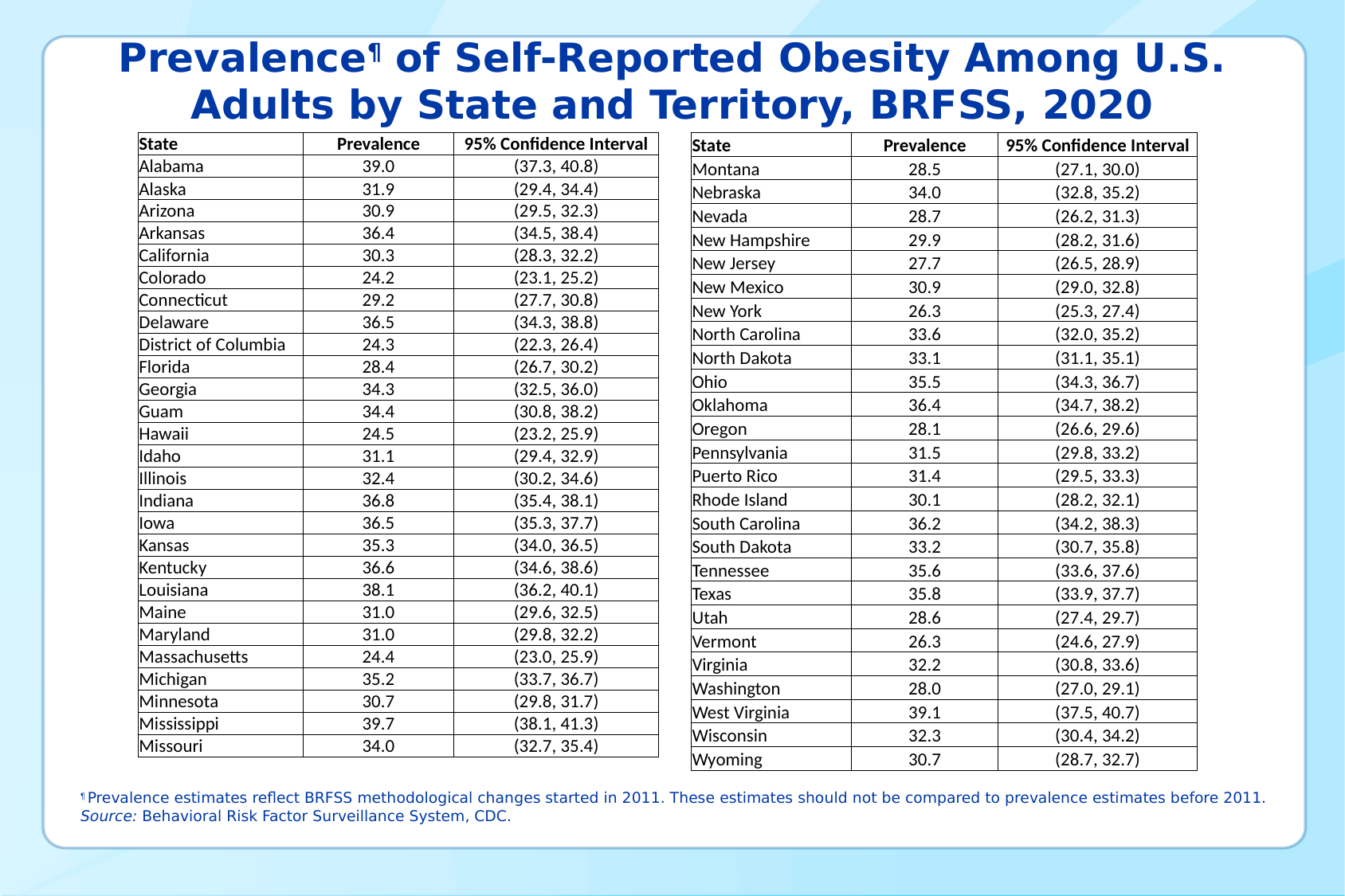

# Prevalence¶ of Self-Reported Obesity Among U.S. Adults by State and Territory, BRFSS, 2020
| State | Prevalence | 95% Confidence Interval |
| --- | --- | --- |
| Alabama | 39.0 | (37.3, 40.8) |
| Alaska | 31.9 | (29.4, 34.4) |
| Arizona | 30.9 | (29.5, 32.3) |
| Arkansas | 36.4 | (34.5, 38.4) |
| California | 30.3 | (28.3, 32.2) |
| Colorado | 24.2 | (23.1, 25.2) |
| Connecticut | 29.2 | (27.7, 30.8) |
| Delaware | 36.5 | (34.3, 38.8) |
| District of Columbia | 24.3 | (22.3, 26.4) |
| Florida | 28.4 | (26.7, 30.2) |
| Georgia | 34.3 | (32.5, 36.0) |
| Guam | 34.4 | (30.8, 38.2) |
| Hawaii | 24.5 | (23.2, 25.9) |
| Idaho | 31.1 | (29.4, 32.9) |
| Illinois | 32.4 | (30.2, 34.6) |
| Indiana | 36.8 | (35.4, 38.1) |
| Iowa | 36.5 | (35.3, 37.7) |
| Kansas | 35.3 | (34.0, 36.5) |
| Kentucky | 36.6 | (34.6, 38.6) |
| Louisiana | 38.1 | (36.2, 40.1) |
| Maine | 31.0 | (29.6, 32.5) |
| Maryland | 31.0 | (29.8, 32.2) |
| Massachusetts | 24.4 | (23.0, 25.9) |
| Michigan | 35.2 | (33.7, 36.7) |
| Minnesota | 30.7 | (29.8, 31.7) |
| Mississippi | 39.7 | (38.1, 41.3) |
| Missouri | 34.0 | (32.7, 35.4) |
| State | Prevalence | 95% Confidence Interval |
| --- | --- | --- |
| Montana | 28.5 | (27.1, 30.0) |
| Nebraska | 34.0 | (32.8, 35.2) |
| Nevada | 28.7 | (26.2, 31.3) |
| New Hampshire | 29.9 | (28.2, 31.6) |
| New Jersey | 27.7 | (26.5, 28.9) |
| New Mexico | 30.9 | (29.0, 32.8) |
| New York | 26.3 | (25.3, 27.4) |
| North Carolina | 33.6 | (32.0, 35.2) |
| North Dakota | 33.1 | (31.1, 35.1) |
| Ohio | 35.5 | (34.3, 36.7) |
| Oklahoma | 36.4 | (34.7, 38.2) |
| Oregon | 28.1 | (26.6, 29.6) |
| Pennsylvania | 31.5 | (29.8, 33.2) |
| Puerto Rico | 31.4 | (29.5, 33.3) |
| Rhode Island | 30.1 | (28.2, 32.1) |
| South Carolina | 36.2 | (34.2, 38.3) |
| South Dakota | 33.2 | (30.7, 35.8) |
| Tennessee | 35.6 | (33.6, 37.6) |
| Texas | 35.8 | (33.9, 37.7) |
| Utah | 28.6 | (27.4, 29.7) |
| Vermont | 26.3 | (24.6, 27.9) |
| Virginia | 32.2 | (30.8, 33.6) |
| Washington | 28.0 | (27.0, 29.1) |
| West Virginia | 39.1 | (37.5, 40.7) |
| Wisconsin | 32.3 | (30.4, 34.2) |
| Wyoming | 30.7 | (28.7, 32.7) |
¶ Prevalence estimates reflect BRFSS methodological changes started in 2011. These estimates should not be compared to prevalence estimates before 2011. Source: Behavioral Risk Factor Surveillance System, CDC.